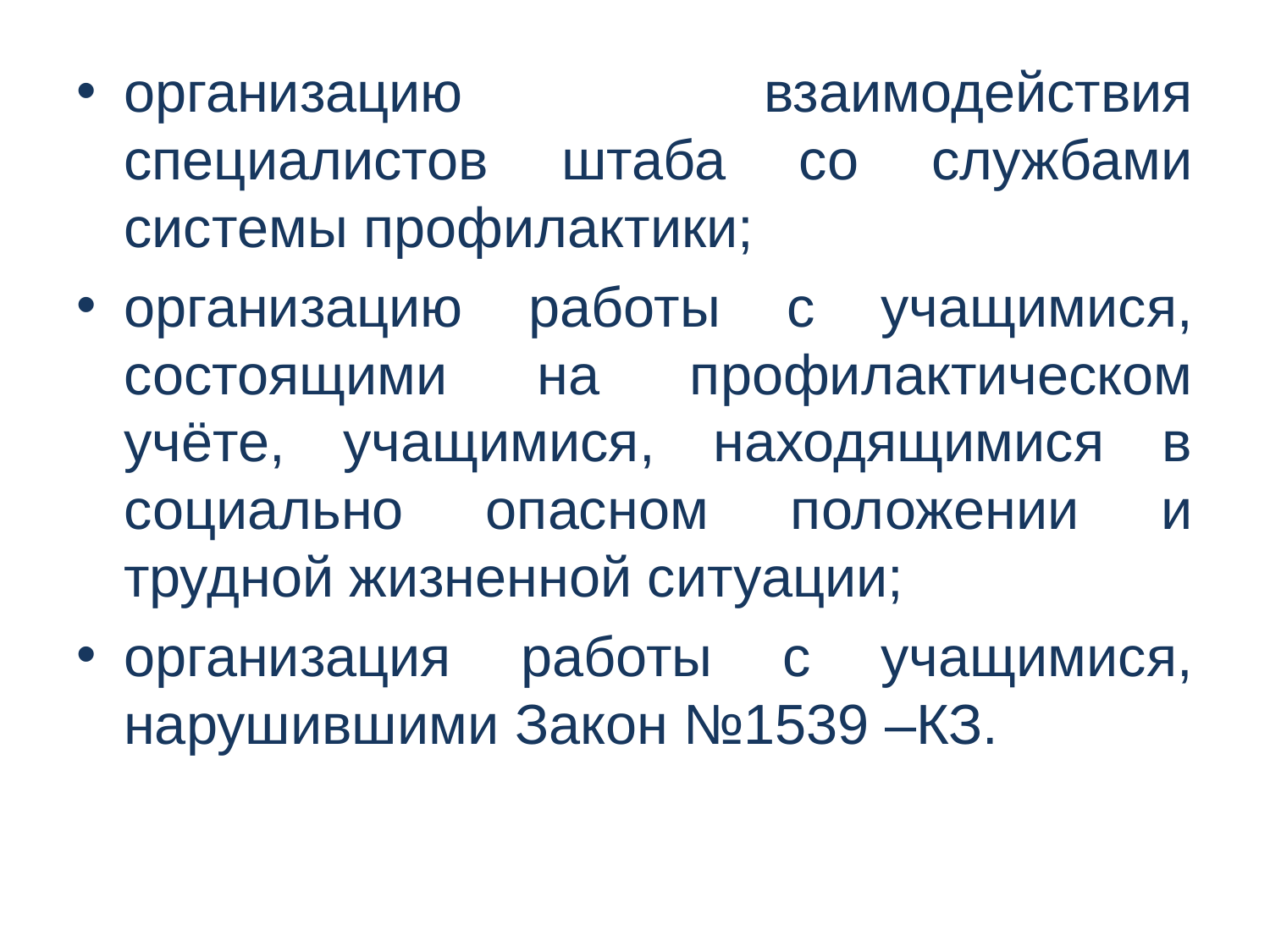

организацию взаимодействия специалистов штаба со службами системы профилактики;
организацию работы с учащимися, состоящими на профилактическом учёте, учащимися, находящимися в социально опасном положении и трудной жизненной ситуации;
организация работы с учащимися, нарушившими Закон №1539 –КЗ.